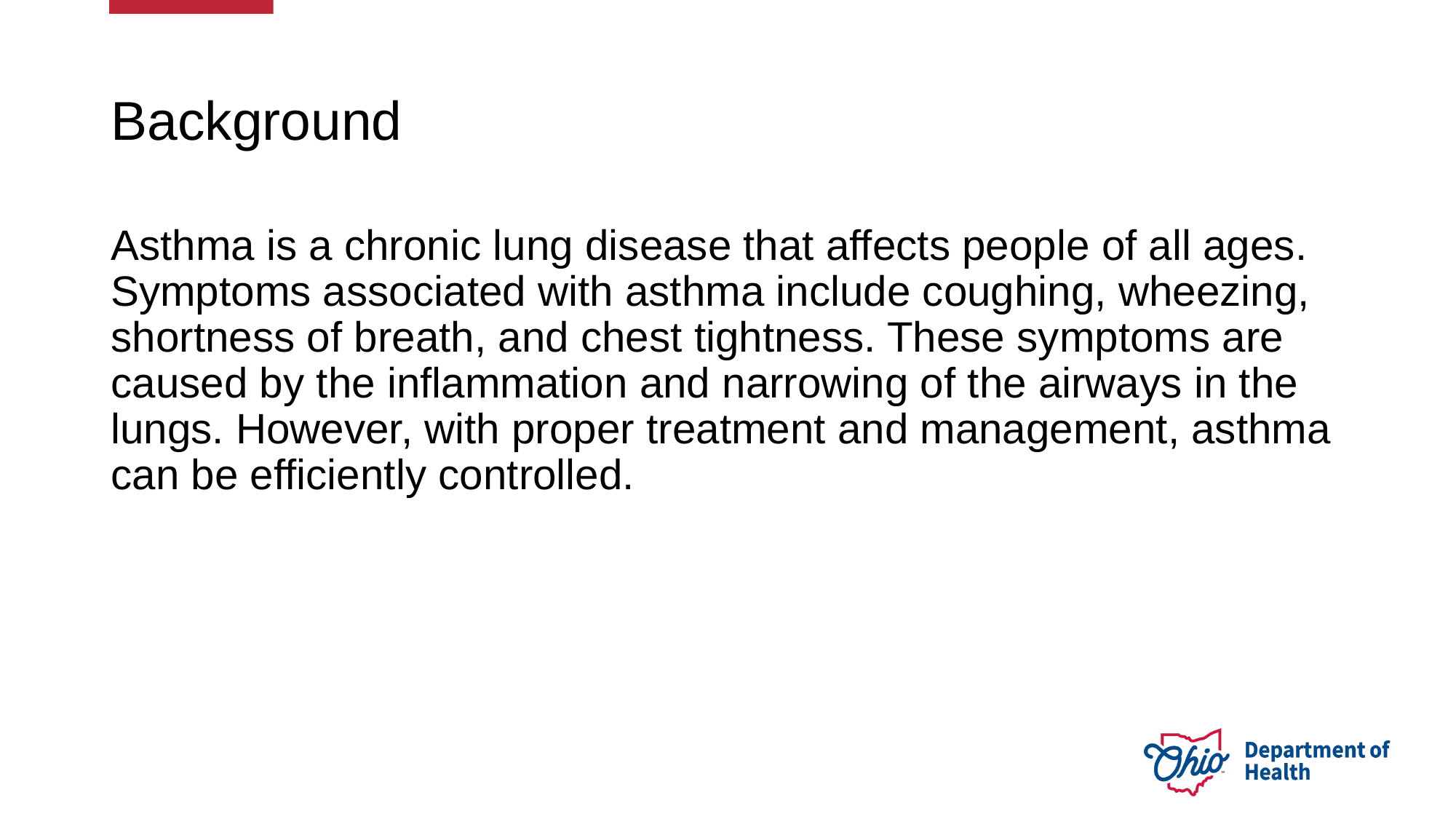

# Background
Asthma is a chronic lung disease that affects people of all ages. Symptoms associated with asthma include coughing, wheezing, shortness of breath, and chest tightness. These symptoms are caused by the inflammation and narrowing of the airways in the lungs. However, with proper treatment and management, asthma can be efficiently controlled.